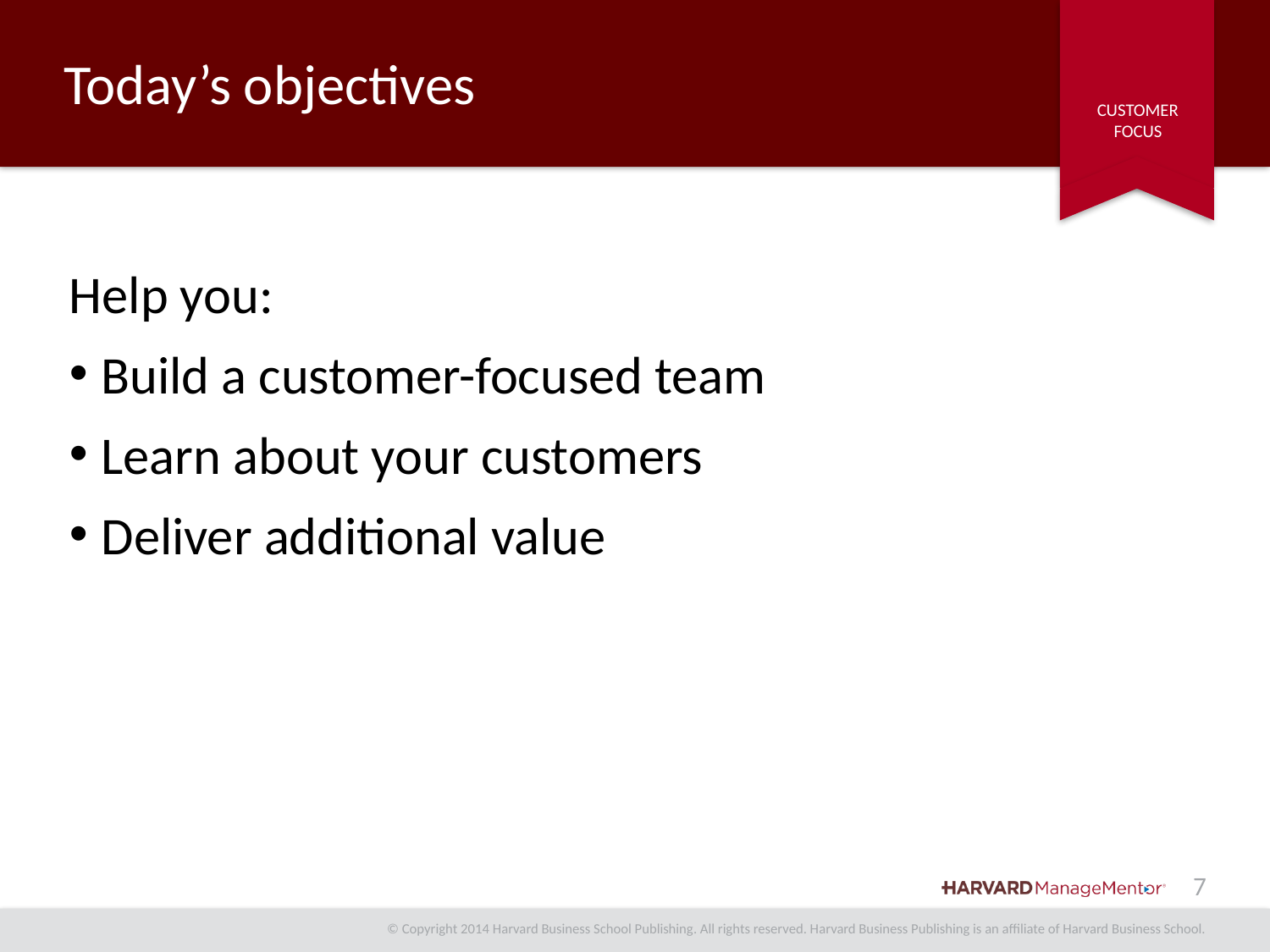

# Today’s objectives
Help you:
Build a customer-focused team
Learn about your customers
Deliver additional value